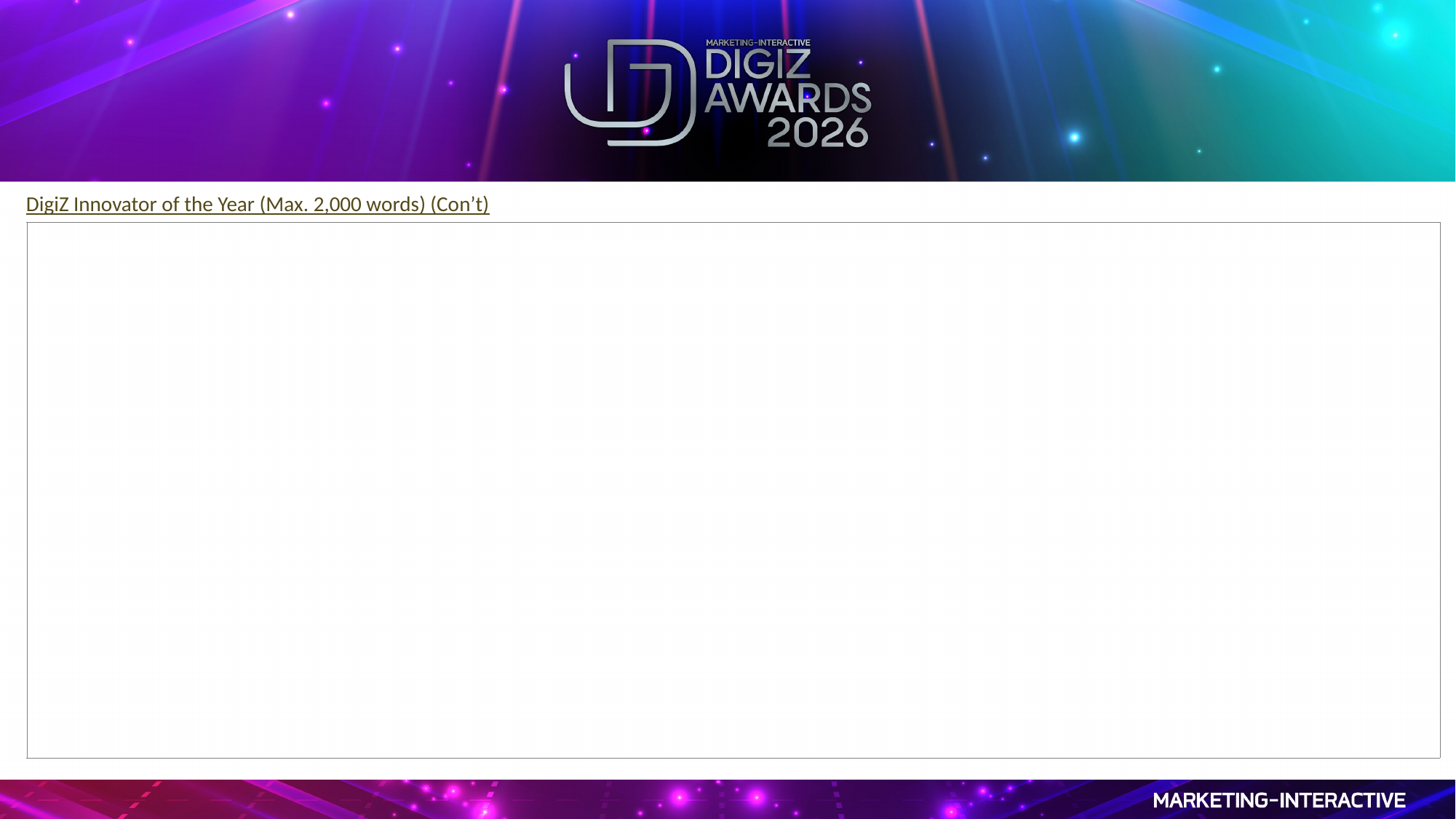

DigiZ Innovator of the Year (Max. 2,000 words) (Con’t)
|  |
| --- |